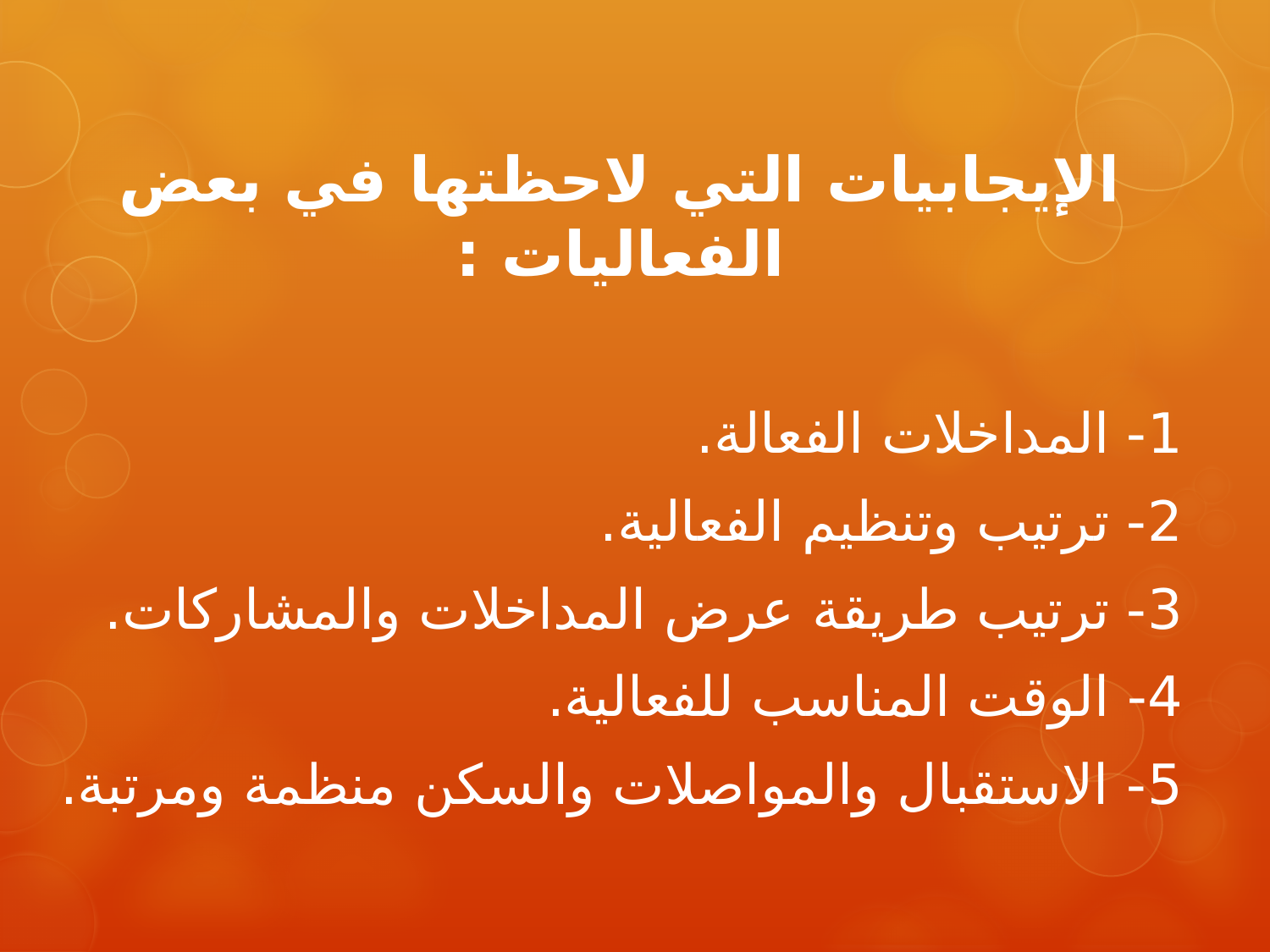

الإيجابيات التي لاحظتها في بعض الفعاليات :

1- المداخلات الفعالة.
2- ترتيب وتنظيم الفعالية.
3- ترتيب طريقة عرض المداخلات والمشاركات.
4- الوقت المناسب للفعالية.
5- الاستقبال والمواصلات والسكن منظمة ومرتبة.